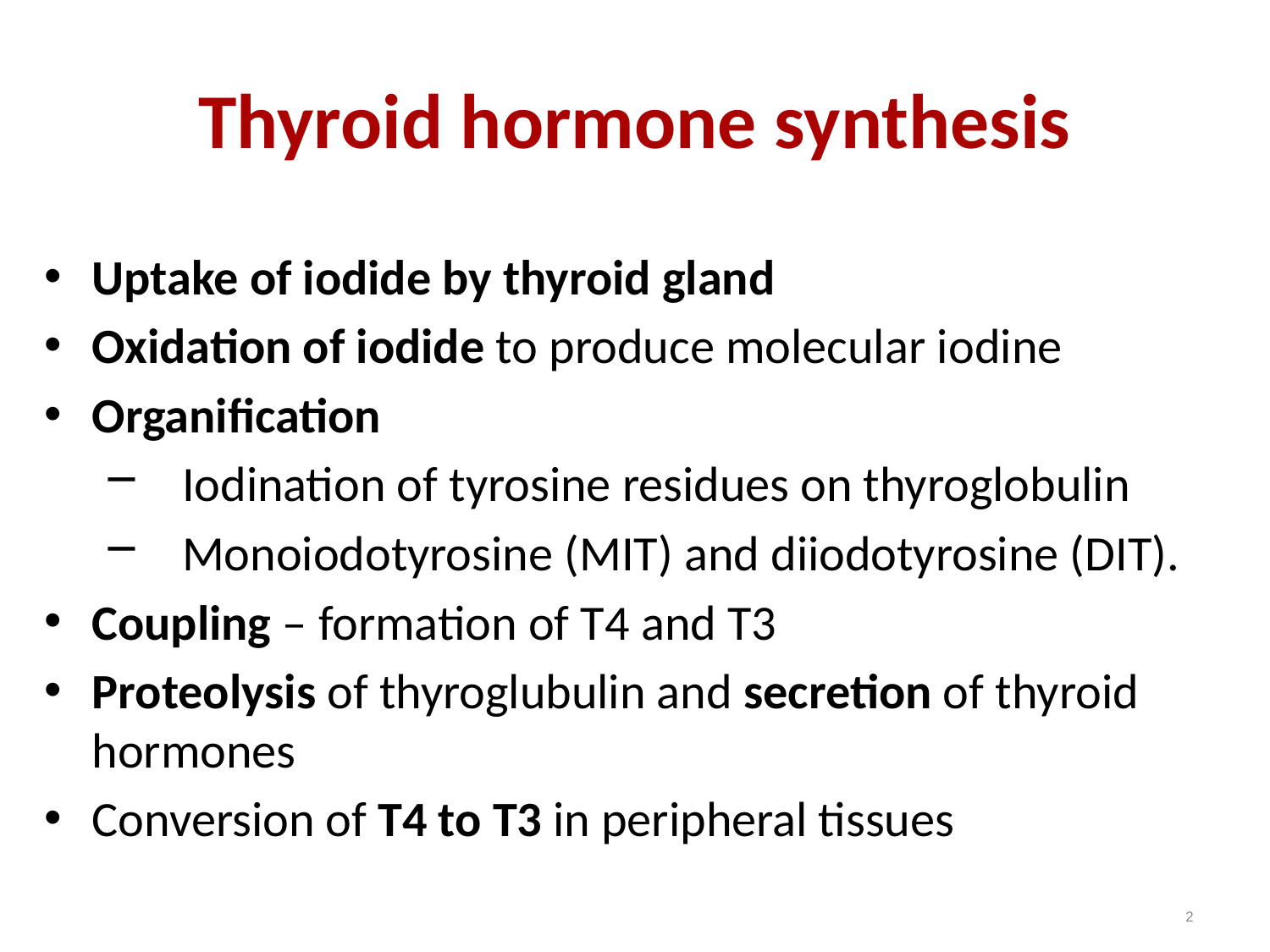

# Thyroid hormone synthesis
Uptake of iodide by thyroid gland
Oxidation of iodide to produce molecular iodine
Organification
Iodination of tyrosine residues on thyroglobulin
Monoiodotyrosine (MIT) and diiodotyrosine (DIT).
Coupling – formation of T4 and T3
Proteolysis of thyroglubulin and secretion of thyroid hormones
Conversion of T4 to T3 in peripheral tissues
2